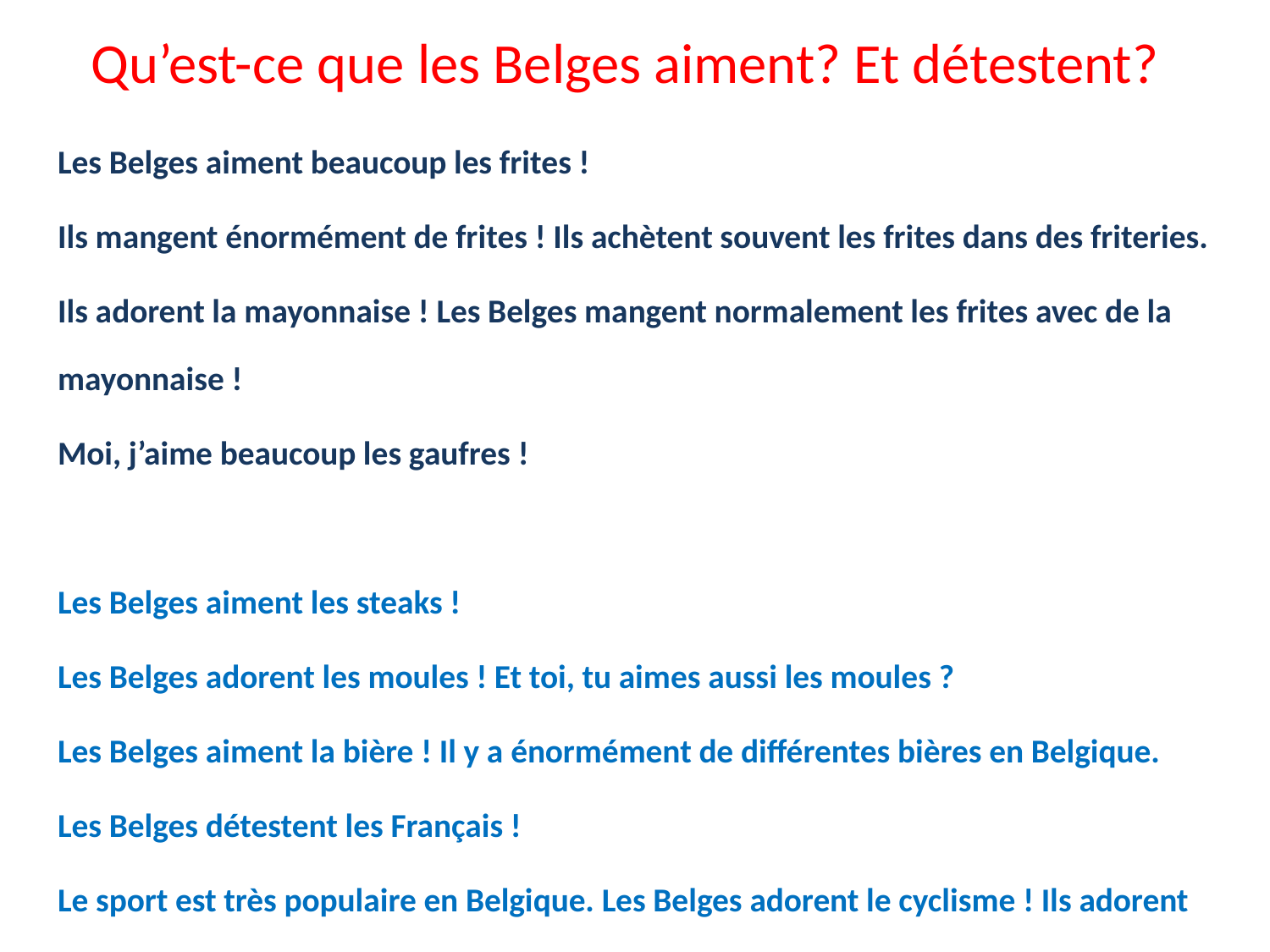

# Qu’est-ce que les Belges aiment? Et détestent?
Les Belges aiment beaucoup les frites !
Ils mangent énormément de frites ! Ils achètent souvent les frites dans des friteries.
Ils adorent la mayonnaise ! Les Belges mangent normalement les frites avec de la mayonnaise !
Moi, j’aime beaucoup les gaufres !

Les Belges aiment les steaks !
Les Belges adorent les moules ! Et toi, tu aimes aussi les moules ?
Les Belges aiment la bière ! Il y a énormément de différentes bières en Belgique.
Les Belges détestent les Français !
Le sport est très populaire en Belgique. Les Belges adorent le cyclisme ! Ils adorent aussi le foot !